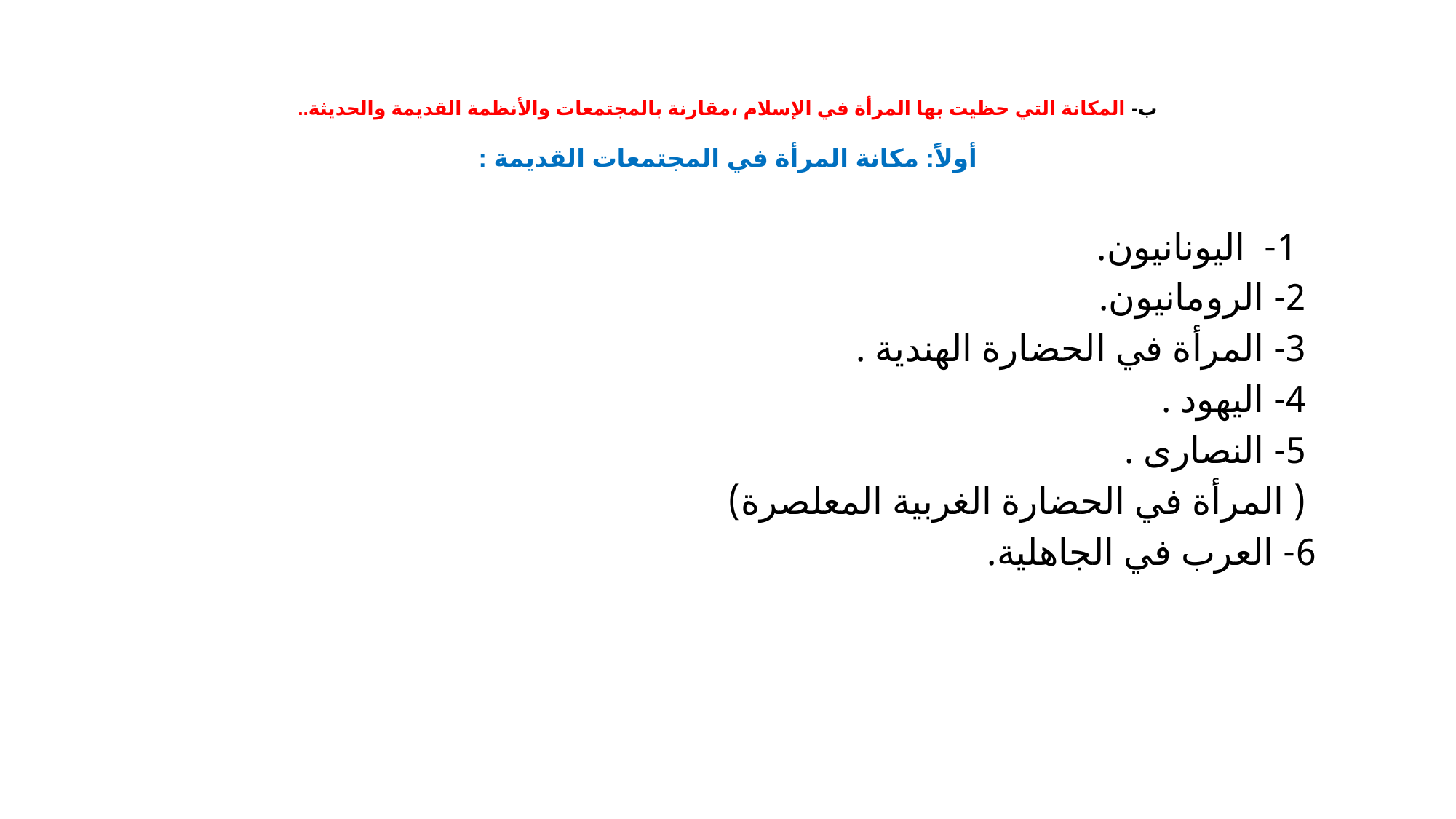

# ب- المكانة التي حظيت بها المرأة في الإسلام ،مقارنة بالمجتمعات والأنظمة القديمة والحديثة.. أولاً: مكانة المرأة في المجتمعات القديمة :
     1-  اليونانيون.
    2- الرومانيون.
    3- المرأة في الحضارة الهندية .
    4- اليهود .
    5- النصارى .
    ( المرأة في الحضارة الغربية المعلصرة)
   6- العرب في الجاهلية.